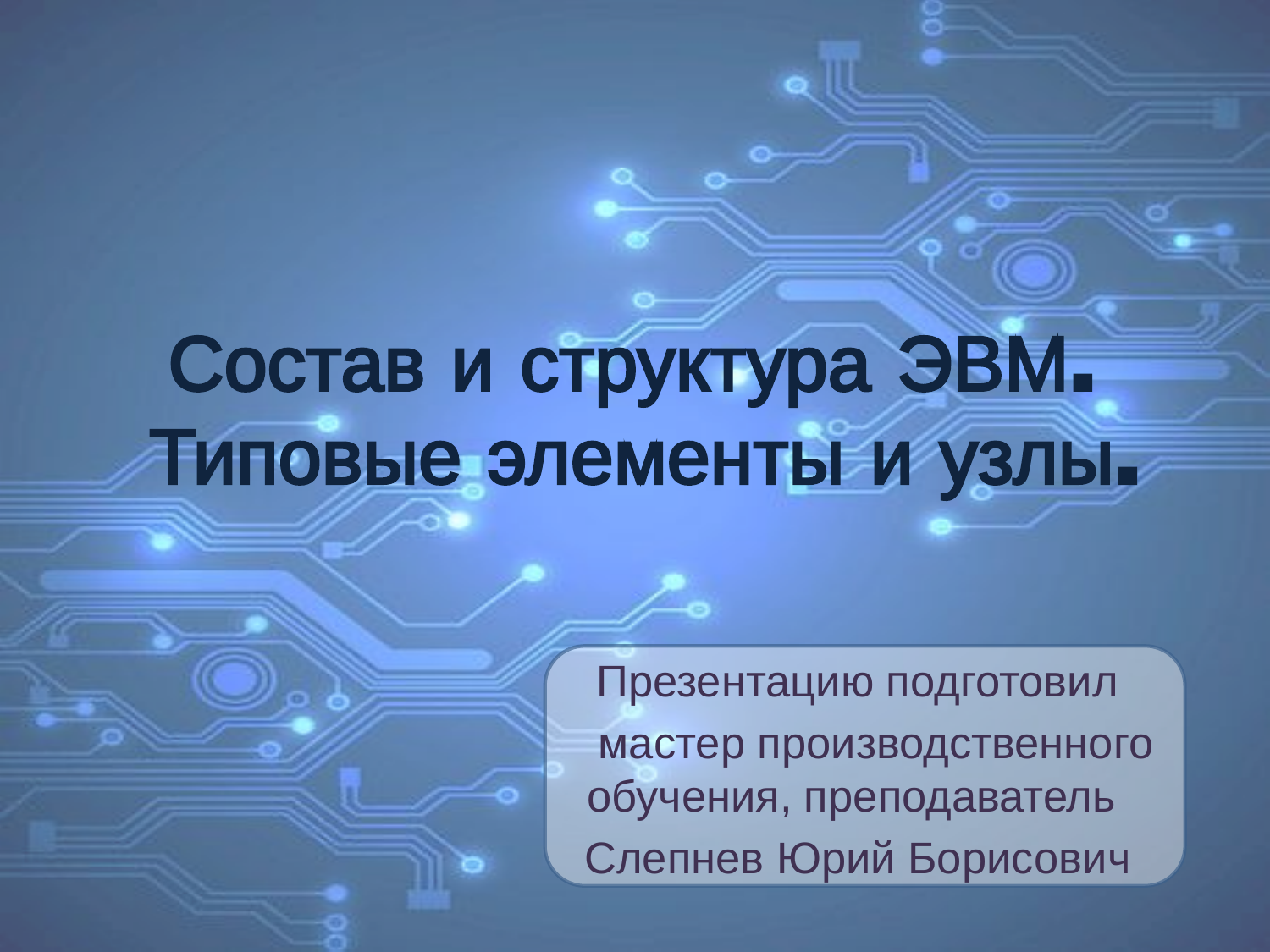

# Состав и структура ЭВМ. Типовые элементы и узлы.
Презентацию подготовил
   мастер производственного обучения, преподаватель
Слепнев Юрий Борисович